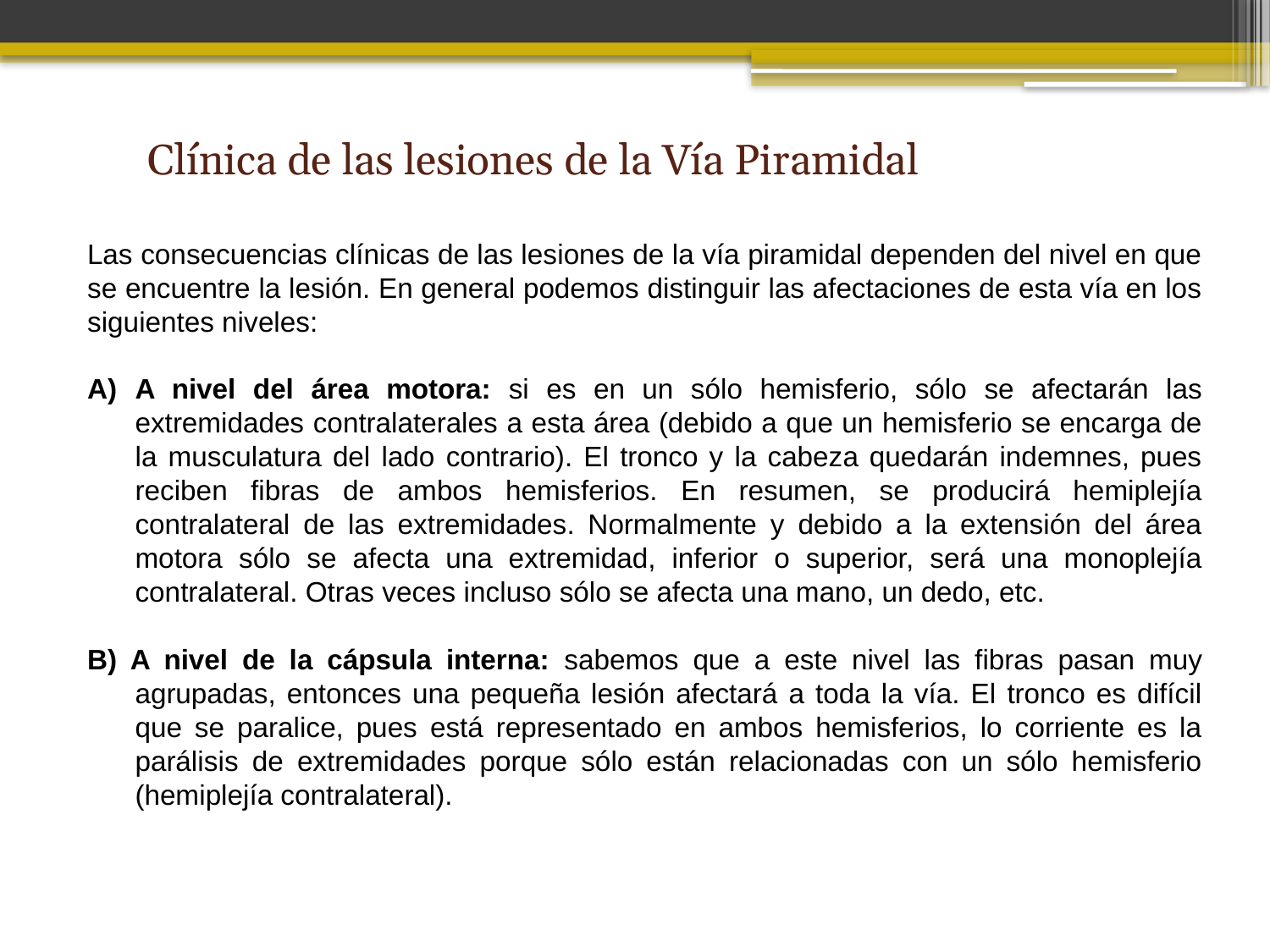

Clínica de las lesiones de la Vía Piramidal

Las consecuencias clínicas de las lesiones de la vía piramidal dependen del nivel en que se encuentre la lesión. En general podemos distinguir las afectaciones de esta vía en los siguientes niveles:

A nivel del área motora: si es en un sólo hemisferio, sólo se afectarán las extremidades contralaterales a esta área (debido a que un hemisferio se encarga de la musculatura del lado contrario). El tronco y la cabeza quedarán indemnes, pues reciben fibras de ambos hemisferios. En resumen, se producirá hemiplejía contralateral de las extremidades. Normalmente y debido a la extensión del área motora sólo se afecta una extremidad, inferior o superior, será una monoplejía contralateral. Otras veces incluso sólo se afecta una mano, un dedo, etc.

B) A nivel de la cápsula interna: sabemos que a este nivel las fibras pasan muy agrupadas, entonces una pequeña lesión afectará a toda la vía. El tronco es difícil que se paralice, pues está representado en ambos hemisferios, lo corriente es la parálisis de extremidades porque sólo están relacionadas con un sólo hemisferio (hemiplejía contralateral).